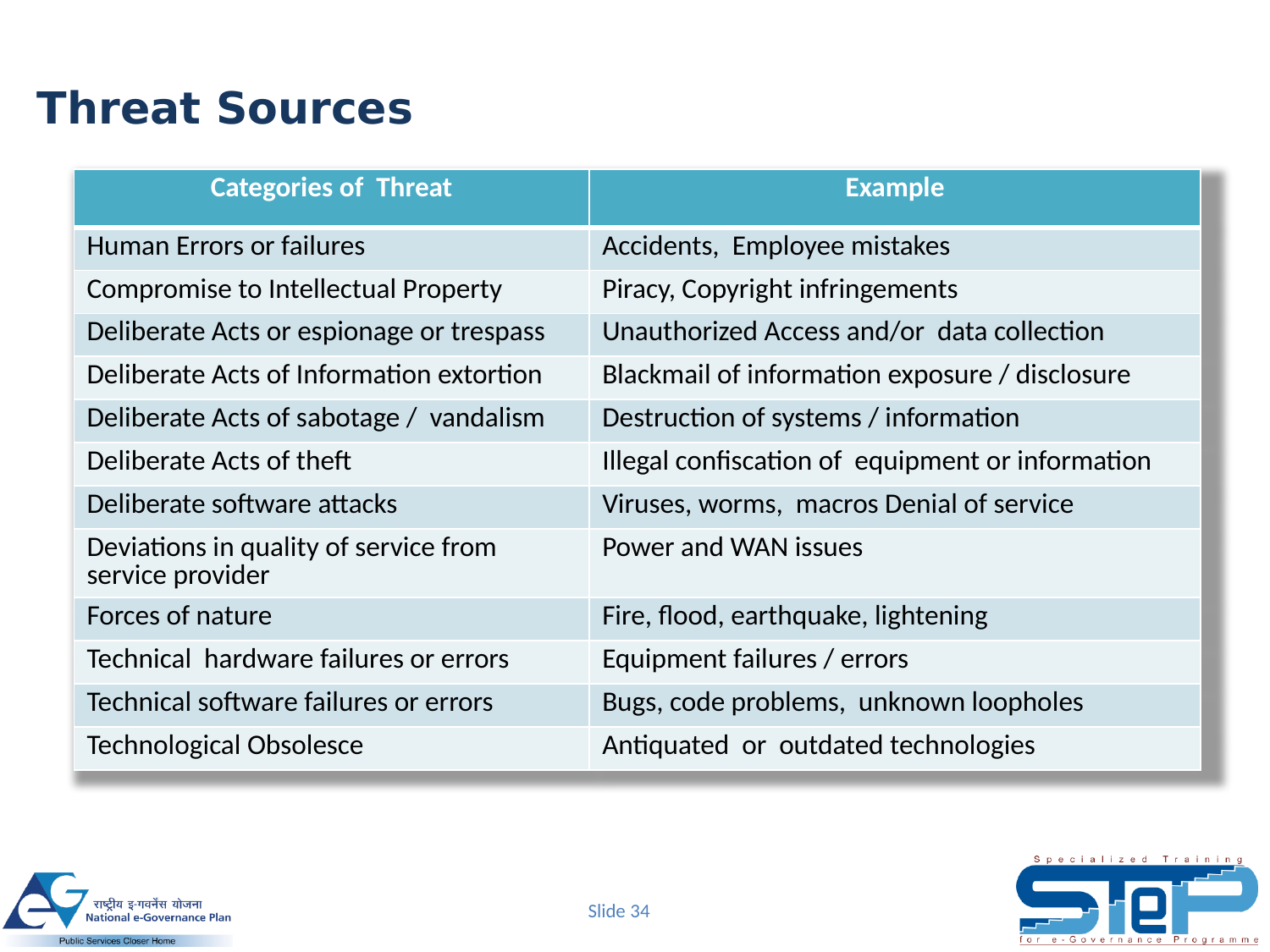

# Threat Sources
| Categories of Threat | Example |
| --- | --- |
| Human Errors or failures | Accidents, Employee mistakes |
| Compromise to Intellectual Property | Piracy, Copyright infringements |
| Deliberate Acts or espionage or trespass | Unauthorized Access and/or data collection |
| Deliberate Acts of Information extortion | Blackmail of information exposure / disclosure |
| Deliberate Acts of sabotage / vandalism | Destruction of systems / information |
| Deliberate Acts of theft | Illegal confiscation of equipment or information |
| Deliberate software attacks | Viruses, worms, macros Denial of service |
| Deviations in quality of service from service provider | Power and WAN issues |
| Forces of nature | Fire, flood, earthquake, lightening |
| Technical hardware failures or errors | Equipment failures / errors |
| Technical software failures or errors | Bugs, code problems, unknown loopholes |
| Technological Obsolesce | Antiquated or outdated technologies |